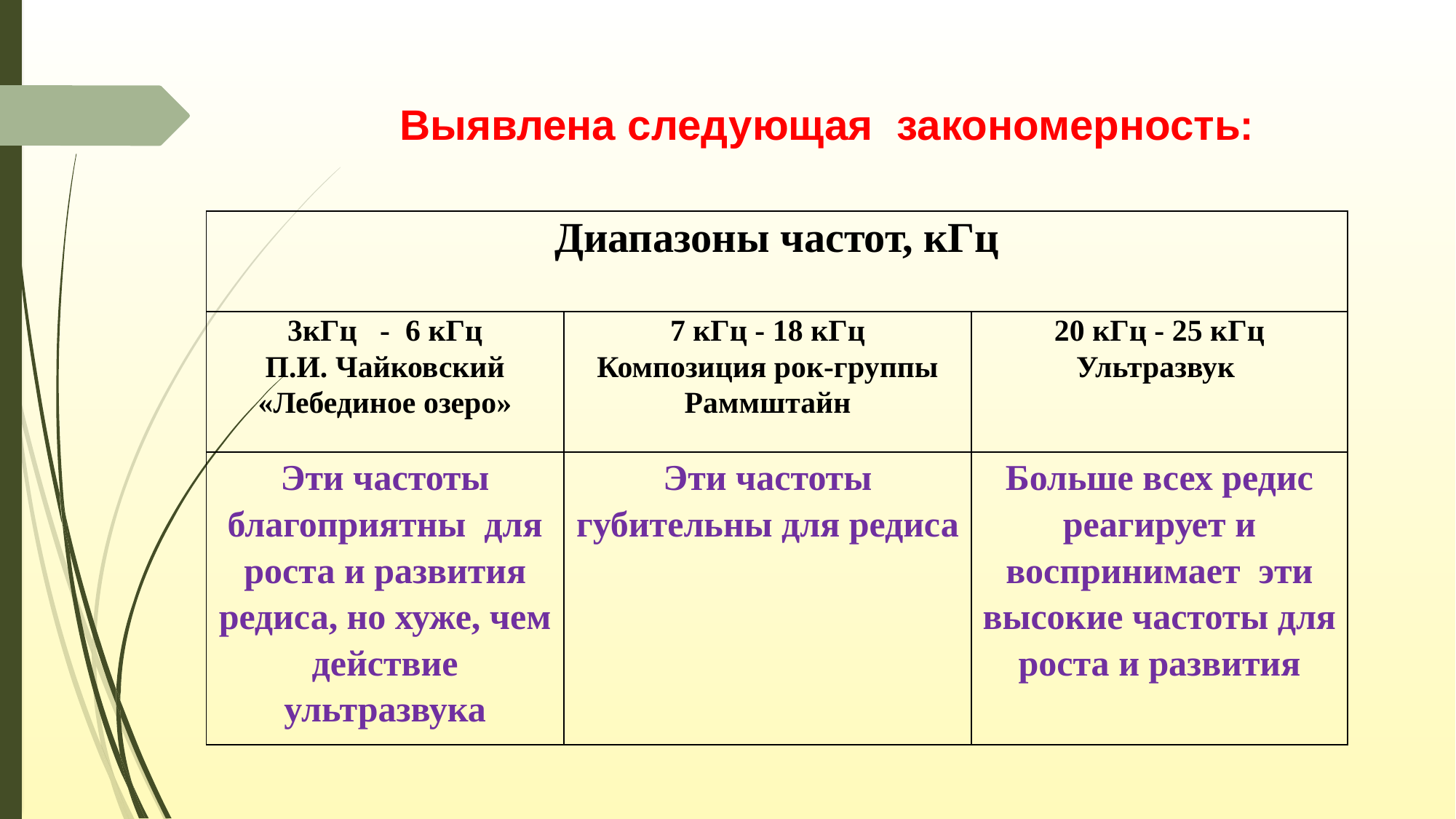

Выявлена следующая  закономерность:
| Диапазоны частот, кГц |  |  |
| --- | --- | --- |
| 3кГц - 6 кГц П.И. Чайковский «Лебединое озеро» | 7 кГц - 18 кГц Композиция рок-группы Раммштайн | 20 кГц - 25 кГц Ультразвук |
| Эти частоты благоприятны для роста и развития редиса, но хуже, чем действие ультразвука | Эти частоты губительны для редиса | Больше всех редис реагирует и воспринимает эти высокие частоты для роста и развития |